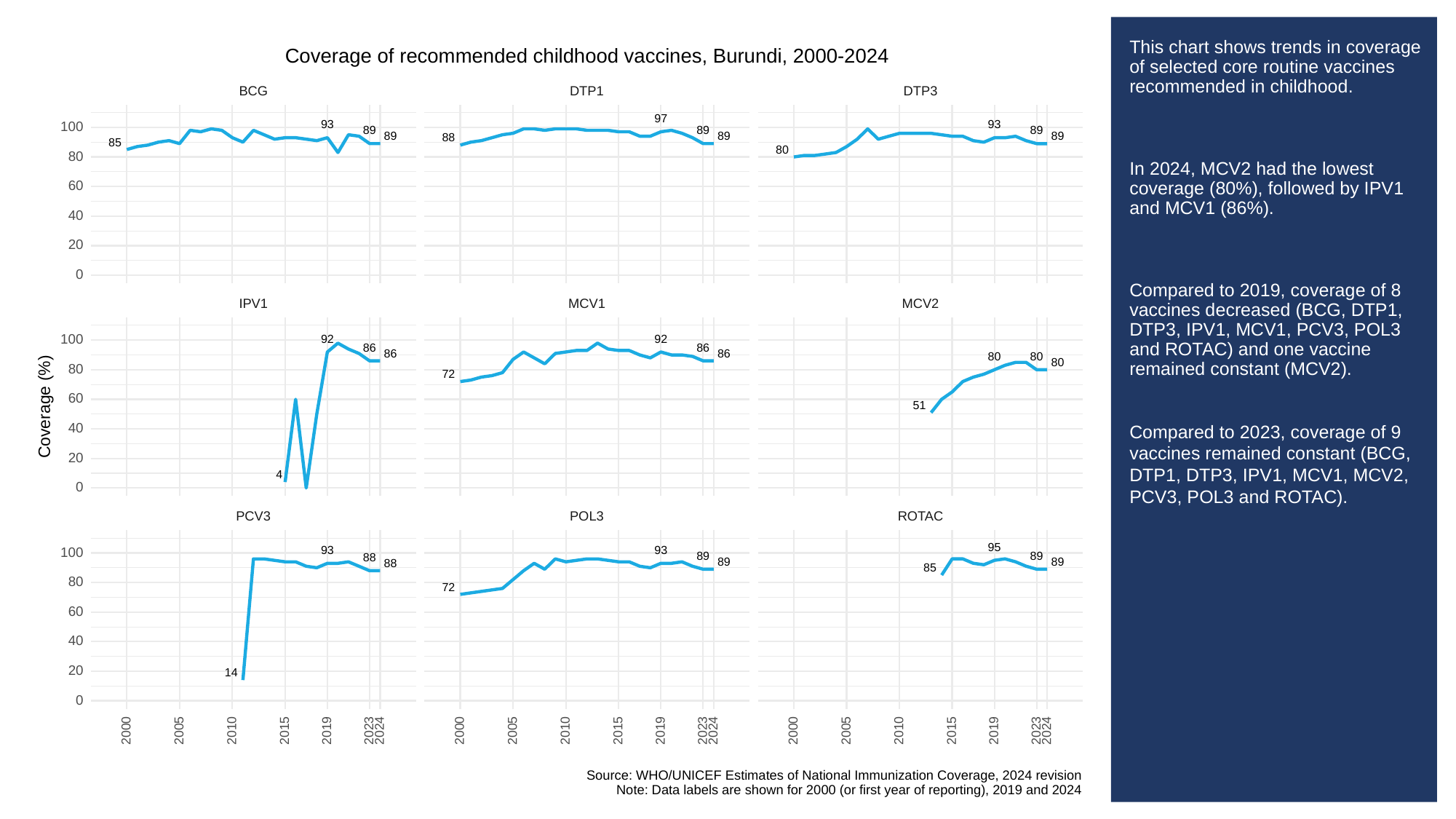

# This chart shows trends in coverage of selected core routine vaccines recommended in childhood.

In 2024, MCV2 had the lowest coverage (80%), followed by IPV1 and MCV1 (86%).

Compared to 2019, coverage of 8 vaccines decreased (BCG, DTP1, DTP3, IPV1, MCV1, PCV3, POL3 and ROTAC) and one vaccine remained constant (MCV2).

Compared to 2023, coverage of 9 vaccines remained constant (BCG, DTP1, DTP3, IPV1, MCV1, MCV2, PCV3, POL3 and ROTAC).

Coverage of recommended childhood vaccines, Burundi, 2000-2024
BCG
DTP3
DTP1

97
93
93
100
89
89
89

89
89
89
88
85

80
80

60

40

20

0

MCV1
MCV2
IPV1

100
92
92

86
86
86
86
80
80

80

80

72

60
Coverage (%)

51

40

20

4

0

POL3
PCV3
ROTAC

95
93
93
100
89
89

88
89
89

88
85

80

72

60

40

20
14

0

2023
2023
2023
2000
2005
2010
2015
2019
2024
2000
2005
2010
2015
2019
2024
2000
2005
2010
2015
2019
2024
Source: WHO/UNICEF Estimates of National Immunization Coverage, 2024 revision
Note: Data labels are shown for 2000 (or first year of reporting), 2019 and 2024